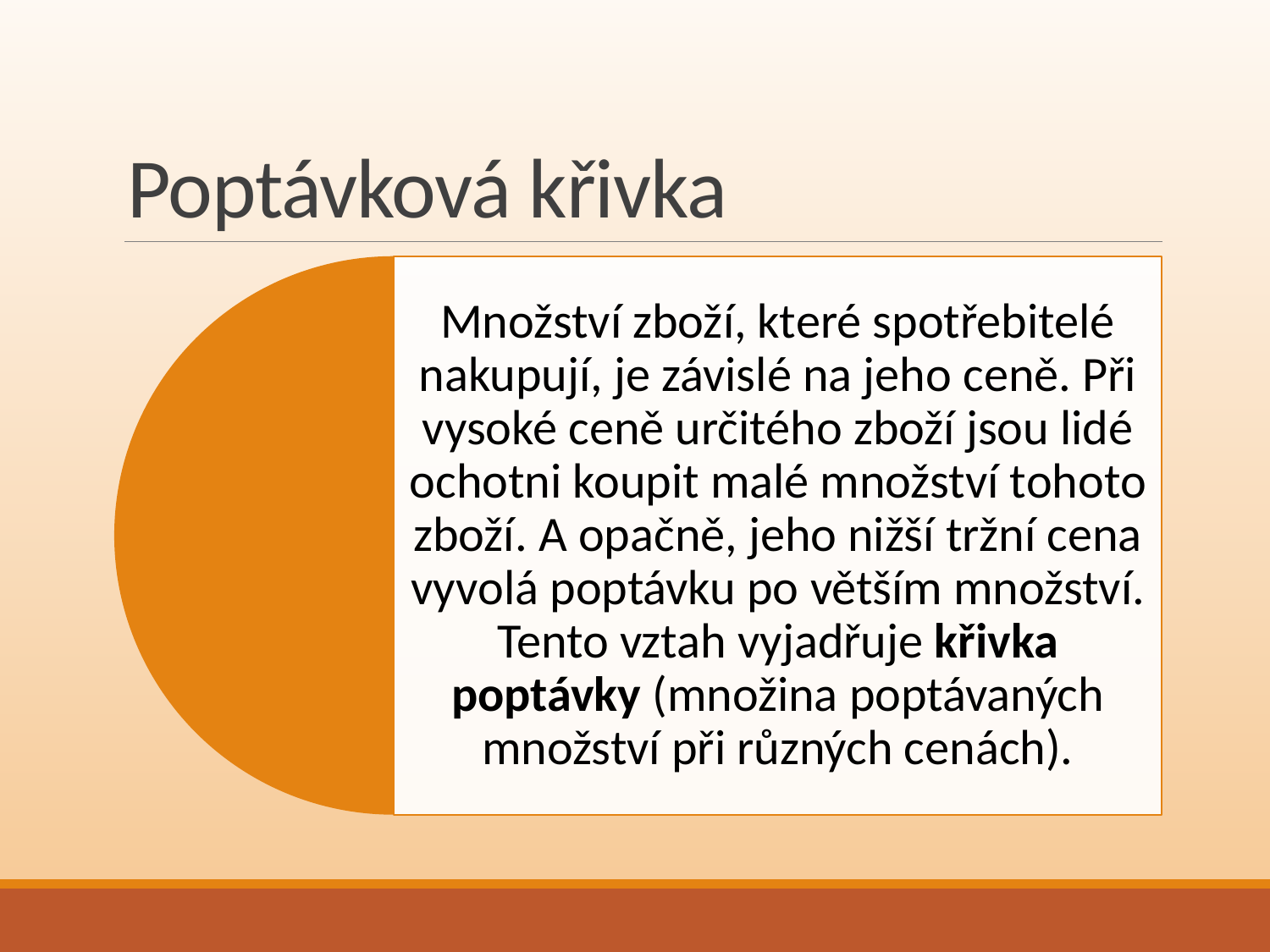

# Poptávková křivka
Množství zboží, které spotřebitelé nakupují, je závislé na jeho ceně. Při vysoké ceně určitého zboží jsou lidé ochotni koupit malé množství tohoto zboží. A opačně, jeho nižší tržní cena vyvolá poptávku po větším množství. Tento vztah vyjadřuje křivka poptávky (množina poptávaných množství při různých cenách).